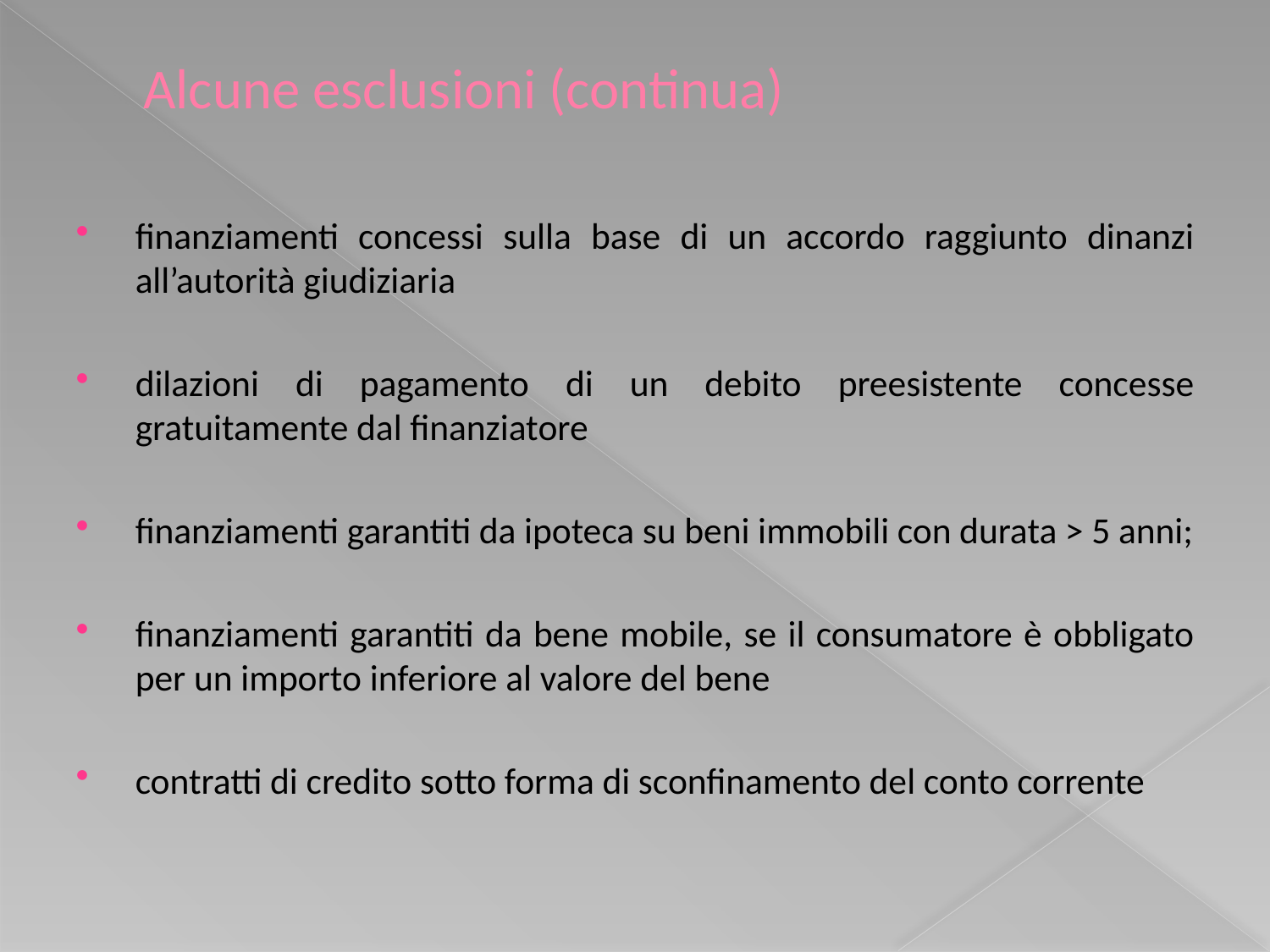

# Alcune esclusioni (continua)
finanziamenti concessi sulla base di un accordo raggiunto dinanzi all’autorità giudiziaria

dilazioni di pagamento di un debito preesistente concesse gratuitamente dal finanziatore

finanziamenti garantiti da ipoteca su beni immobili con durata > 5 anni;

finanziamenti garantiti da bene mobile, se il consumatore è obbligato per un importo inferiore al valore del bene

contratti di credito sotto forma di sconfinamento del conto corrente